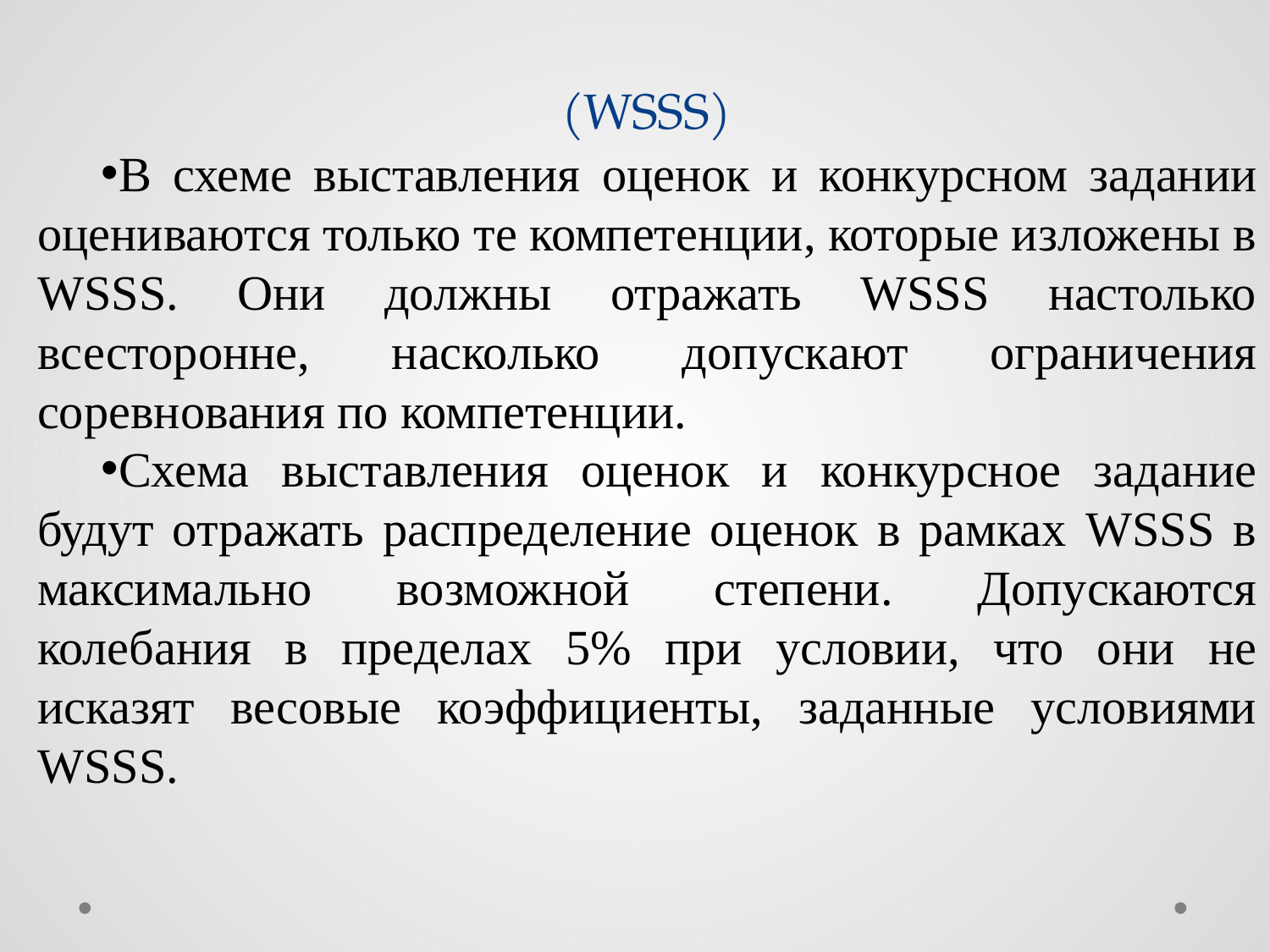

# (WSSS)
В схеме выставления оценок и конкурсном задании оцениваются только те компетенции, которые изложены в WSSS. Они должны отражать WSSS настолько всесторонне, насколько допускают ограничения соревнования по компетенции.
Схема выставления оценок и конкурсное задание будут отражать распределение оценок в рамках WSSS в максимально возможной степени. Допускаются колебания в пределах 5% при условии, что они не исказят весовые коэффициенты, заданные условиями WSSS.